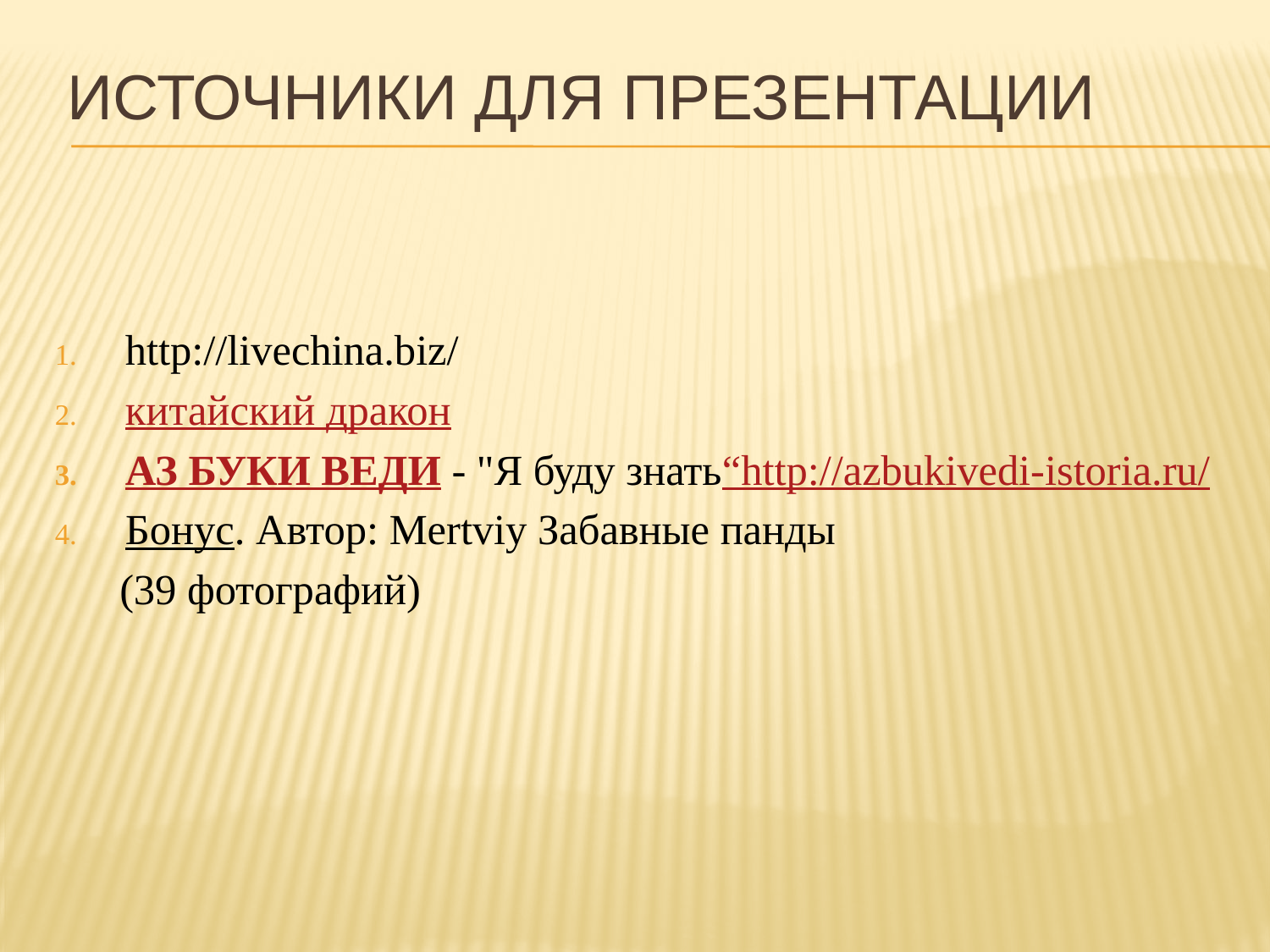

# Источники для презентации
http://livechina.biz/
китайский дракон
АЗ БУКИ ВЕДИ - "Я буду знать“http://azbukivedi-istoria.ru/
Бонус. Автор: Mertviy Забавные панды
      (39 фотографий)